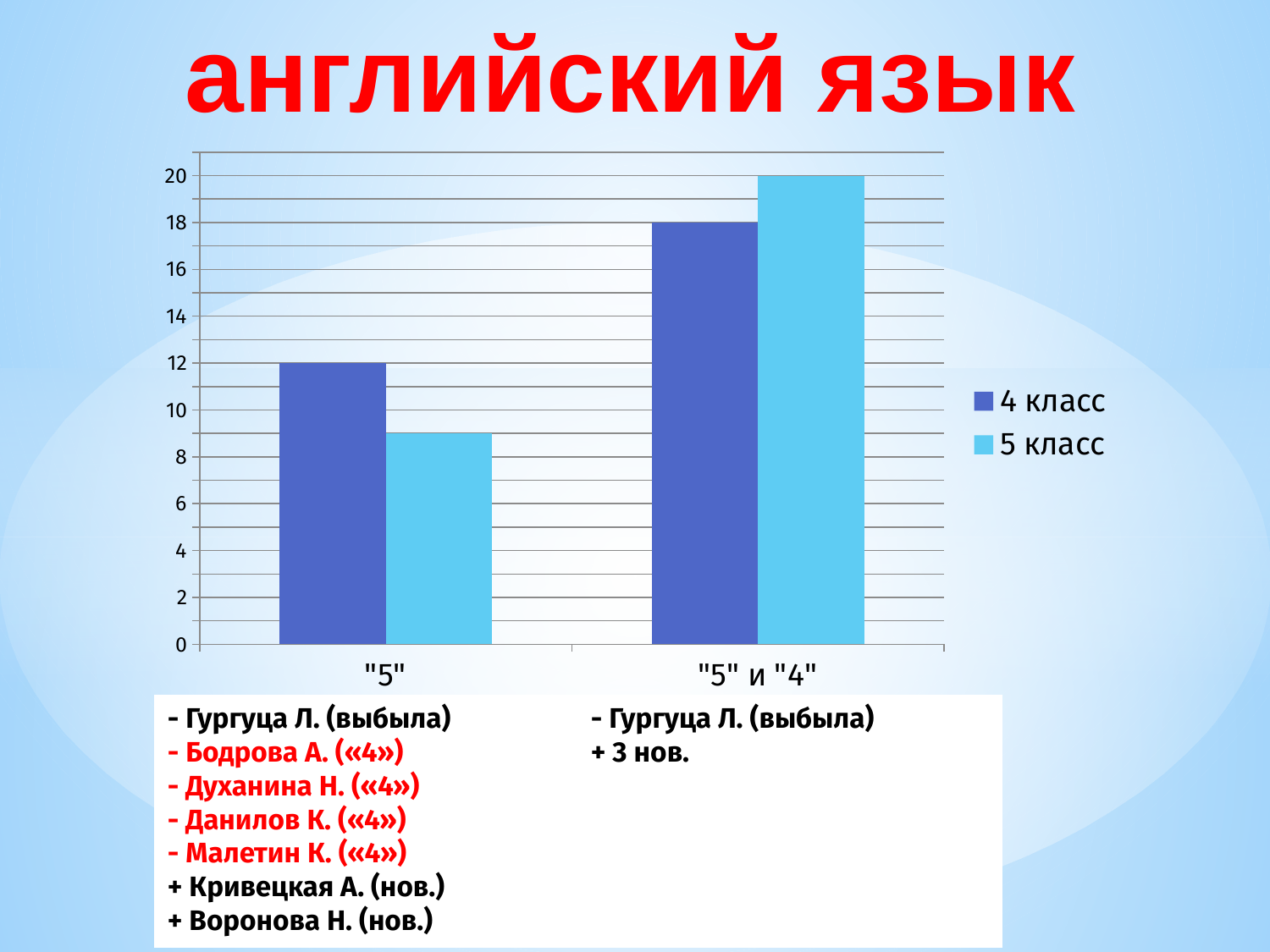

английский язык

### Chart

| Category | 4 класс  | 5 класс |
|---|---|---|
| "5" | 12.0 | 9.0 |
| "5" и "4" | 18.0 | 20.0 |
| - Гургуца Л. (выбыла) - Бодрова А. («4») - Духанина Н. («4») - Данилов К. («4») - Малетин К. («4») + Кривецкая А. (нов.) + Воронова Н. (нов.) | - Гургуца Л. (выбыла) + 3 нов. |
| --- | --- |
7